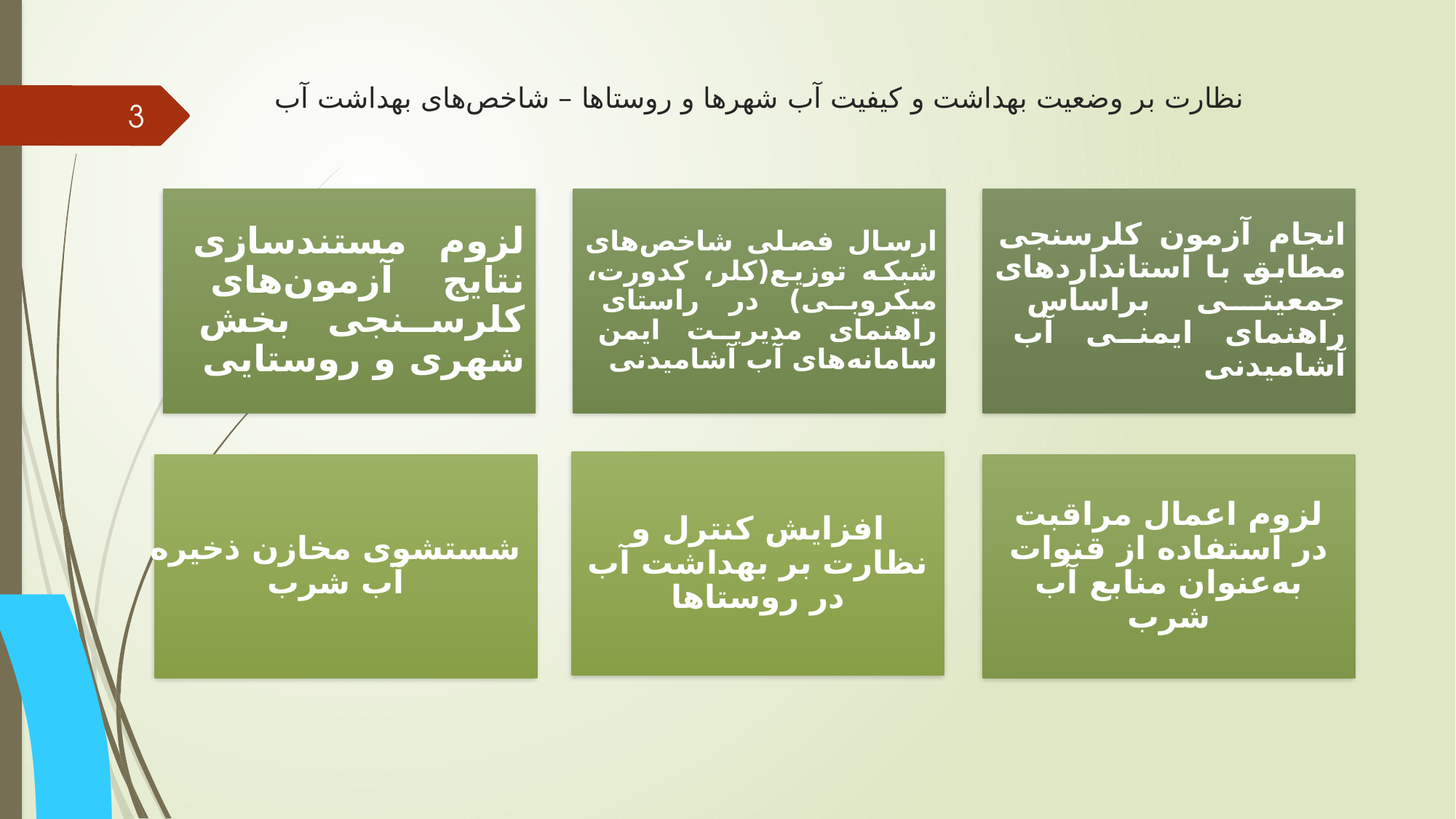

# نظارت بر وضعیت بهداشت و کیفیت آب شهرها و روستاها – شاخص‌های بهداشت آب
3
انجام آزمون کلرسنجی مطابق با استانداردهای جمعیتی براساس راهنمای ایمنی آب آشامیدنی
ارسال فصلی شاخص‌های شبکه توزیع(کلر، کدورت، میکروبی) در راستای راهنمای مدیریت ایمن سامانه‌های آب آشامیدنی
لزوم مستندسازی نتایج آزمون‌های کلرسنجی بخش شهری و روستایی
لزوم اعمال مراقبت در استفاده از قنوات به‌عنوان منابع آب شرب
افزایش کنترل و نظارت بر بهداشت آب در روستاها
۱
شستشوی مخازن ذخیره آب شرب